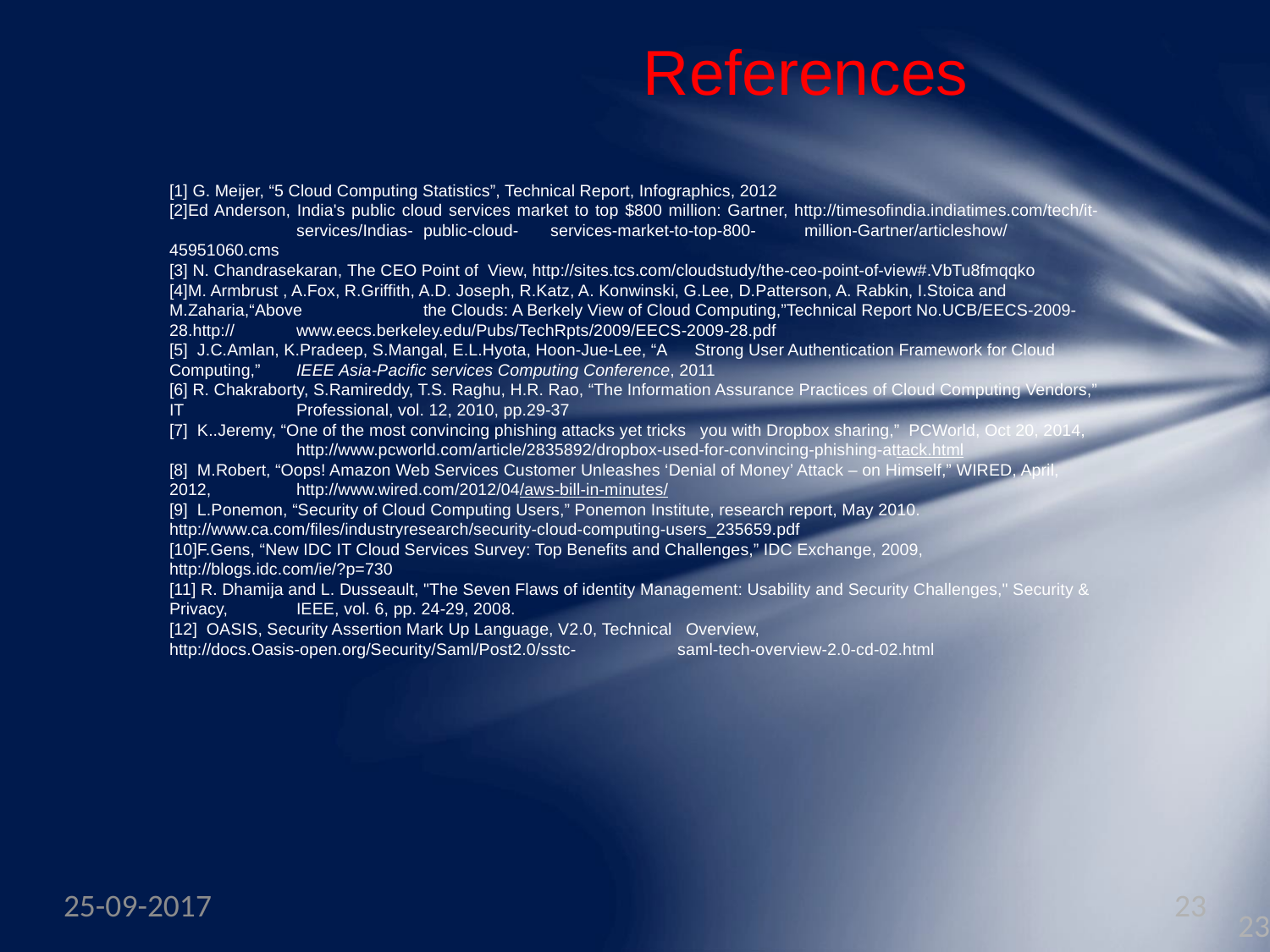

25-09-2017
23
# References
[1] G. Meijer, “5 Cloud Computing Statistics”, Technical Report, Infographics, 2012
[2]Ed Anderson, India's public cloud services market to top $800 million: Gartner, http://timesofindia.indiatimes.com/tech/it-	services/Indias-	public-cloud-	services-market-to-top-800-	million-Gartner/articleshow/45951060.cms
[3] N. Chandrasekaran, The CEO Point of  View, http://sites.tcs.com/cloudstudy/the-ceo-point-of-view#.VbTu8fmqqko
[4]M. Armbrust , A.Fox, R.Griffith, A.D. Joseph, R.Katz, A. Konwinski, G.Lee, D.Patterson, A. Rabkin, I.Stoica and M.Zaharia,“Above 	the Clouds: A Berkely View of Cloud Computing,”Technical Report No.UCB/EECS-2009-28.http:// 	www.eecs.berkeley.edu/Pubs/TechRpts/2009/EECS-2009-28.pdf
[5]  J.C.Amlan, K.Pradeep, S.Mangal, E.L.Hyota, Hoon-Jue-Lee, “A      Strong User Authentication Framework for Cloud Computing,” 	IEEE Asia-Pacific services Computing Conference, 2011
[6] R. Chakraborty, S.Ramireddy, T.S. Raghu, H.R. Rao, “The Information Assurance Practices of Cloud Computing Vendors,” IT 	Professional, vol. 12, 2010, pp.29-37
[7]  K..Jeremy, “One of the most convincing phishing attacks yet tricks   you with Dropbox sharing,”  PCWorld, Oct 20, 2014,   	http://www.pcworld.com/article/2835892/dropbox-used-for-convincing-phishing-attack.html
[8]  M.Robert, “Oops! Amazon Web Services Customer Unleashes ‘Denial of Money’ Attack – on Himself,” WIRED, April, 2012, 	http://www.wired.com/2012/04/aws-bill-in-minutes/
[9]  L.Ponemon, “Security of Cloud Computing Users,” Ponemon Institute, research report, May 2010. 	http://www.ca.com/files/industryresearch/security-cloud-computing-users_235659.pdf
[10]F.Gens, “New IDC IT Cloud Services Survey: Top Benefits and Challenges,” IDC Exchange, 2009, http://blogs.idc.com/ie/?p=730
[11] R. Dhamija and L. Dusseault, "The Seven Flaws of identity Management: Usability and Security Challenges," Security & Privacy, 	IEEE, vol. 6, pp. 24-29, 2008.
[12]  OASIS, Security Assertion Mark Up Language, V2.0, Technical   Overview, http://docs.Oasis-open.org/Security/Saml/Post2.0/sstc-	saml-tech-overview-2.0-cd-02.html

23